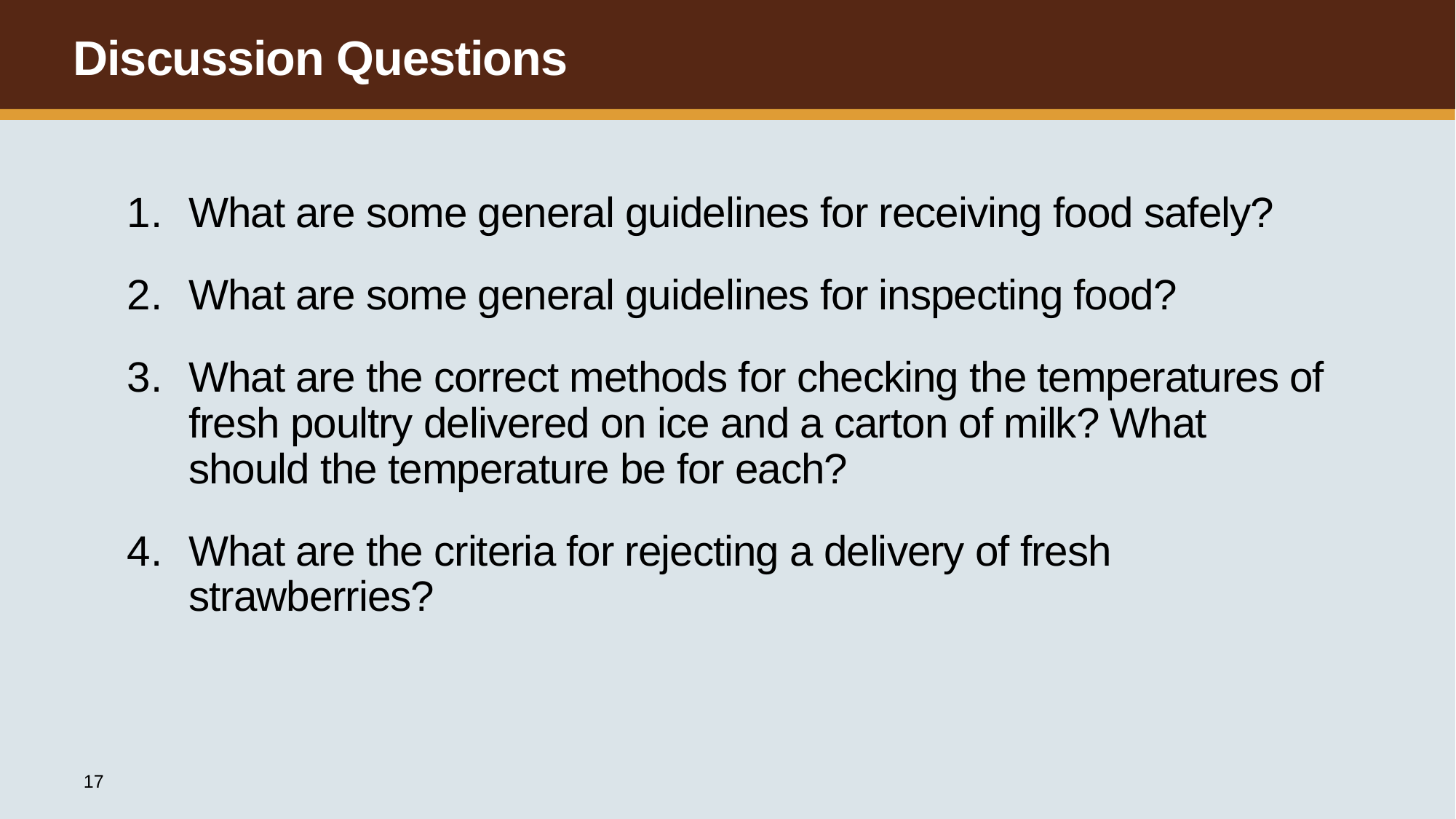

Discussion Questions
What are some general guidelines for receiving food safely?
What are some general guidelines for inspecting food?
What are the correct methods for checking the temperatures of fresh poultry delivered on ice and a carton of milk? What should the temperature be for each?
What are the criteria for rejecting a delivery of fresh strawberries?
17